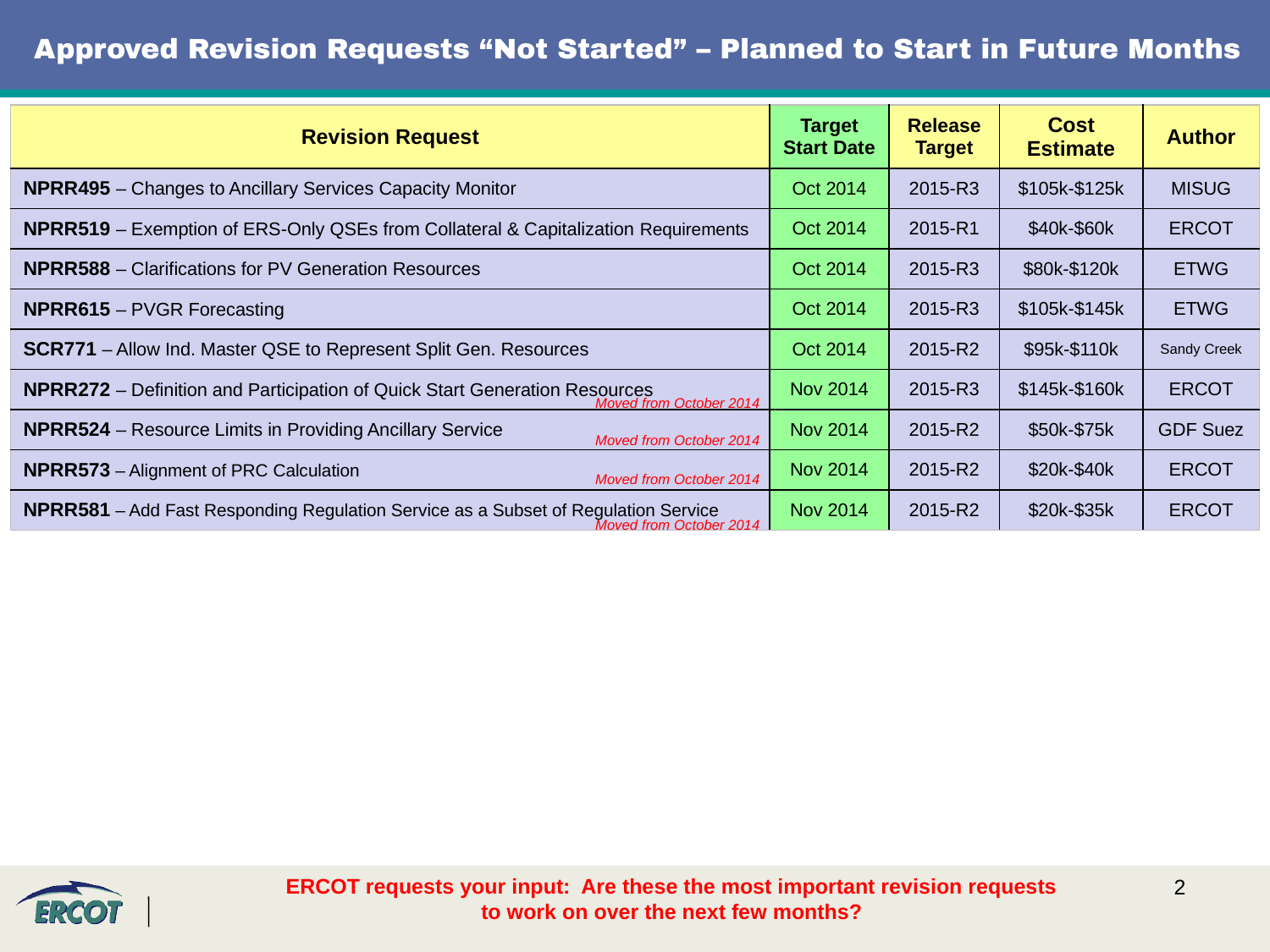

# Approved Revision Requests “Not Started” – Planned to Start in Future Months
| Revision Request | Target Start Date | Release Target | Cost Estimate | Author |
| --- | --- | --- | --- | --- |
| NPRR495 – Changes to Ancillary Services Capacity Monitor | Oct 2014 | 2015-R3 | $105k-$125k | MISUG |
| NPRR519 – Exemption of ERS-Only QSEs from Collateral & Capitalization Requirements | Oct 2014 | 2015-R1 | $40k-$60k | ERCOT |
| NPRR588 – Clarifications for PV Generation Resources | Oct 2014 | 2015-R3 | $80k-$120k | ETWG |
| NPRR615 – PVGR Forecasting | Oct 2014 | 2015-R3 | $105k-$145k | ETWG |
| SCR771 – Allow Ind. Master QSE to Represent Split Gen. Resources | Oct 2014 | 2015-R2 | $95k-$110k | Sandy Creek |
| NPRR272 – Definition and Participation of Quick Start Generation Resources | Nov 2014 | 2015-R3 | $145k-$160k | ERCOT |
| NPRR524 – Resource Limits in Providing Ancillary Service | Nov 2014 | 2015-R2 | $50k-$75k | GDF Suez |
| NPRR573 – Alignment of PRC Calculation | Nov 2014 | 2015-R2 | $20k-$40k | ERCOT |
| NPRR581 – Add Fast Responding Regulation Service as a Subset of Regulation Service | Nov 2014 | 2015-R2 | $20k-$35k | ERCOT |
Moved from October 2014
Moved from October 2014
Moved from October 2014
Moved from October 2014
ERCOT requests your input:  Are these the most important revision requests to work on over the next few months?